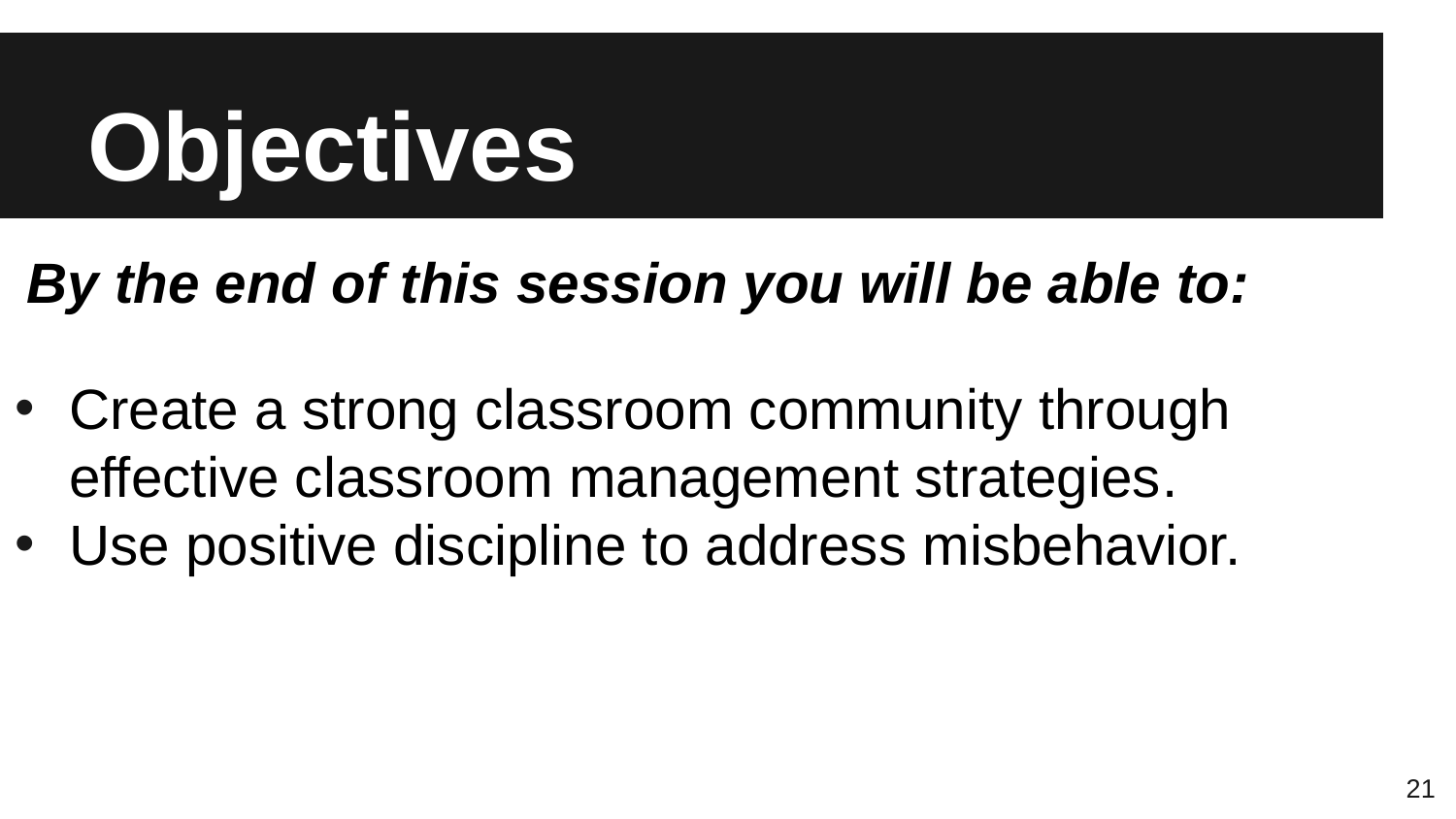

# Objectives
By the end of this session you will be able to:

Create a strong classroom community through effective classroom management strategies.
Use positive discipline to address misbehavior.

21